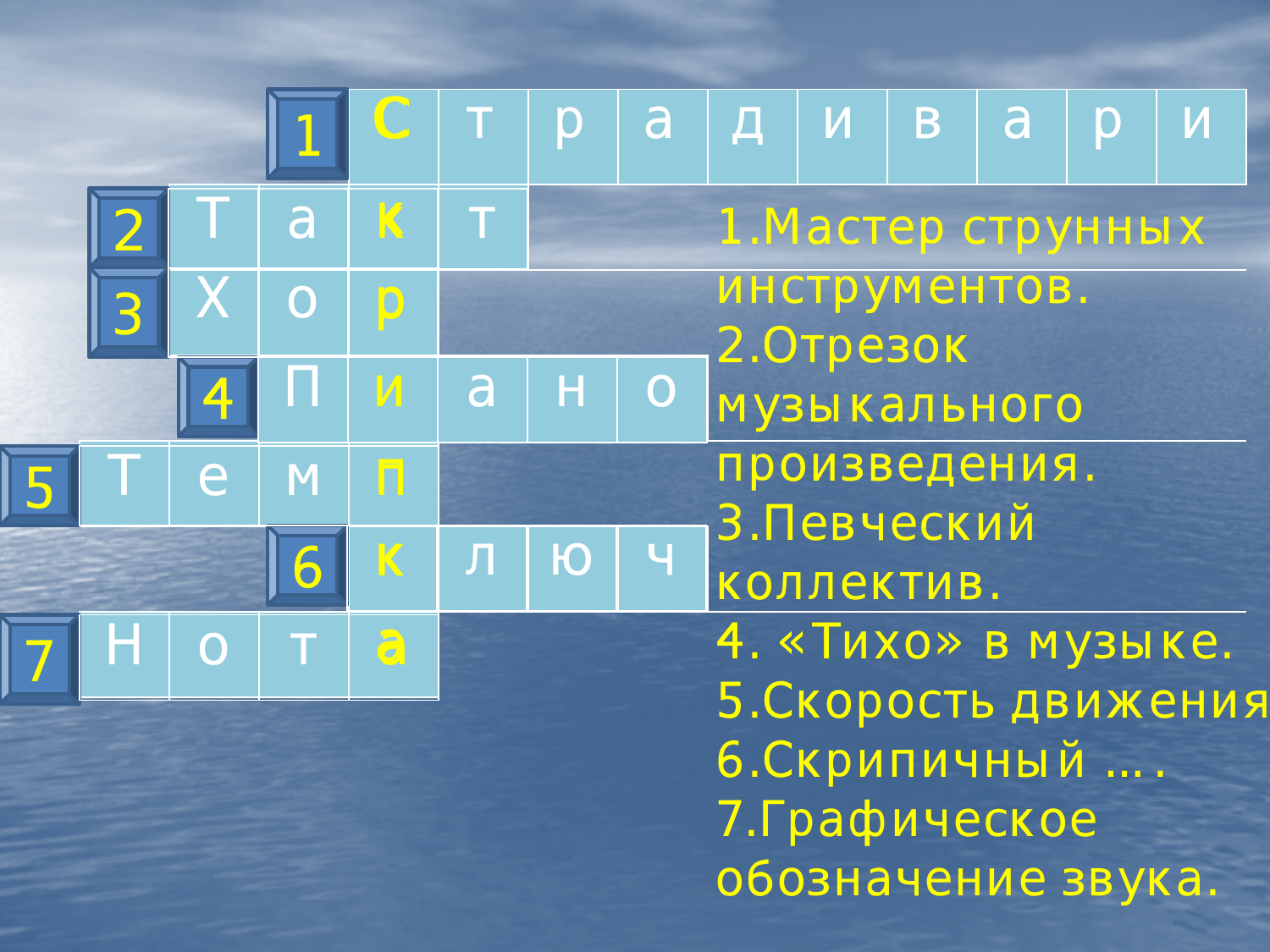

#
|  |  |  | С |  |  |  |  |  |  |  |  |  |
| --- | --- | --- | --- | --- | --- | --- | --- | --- | --- | --- | --- | --- |
|  |  |  | к |  |  |  |  |  |  |  |  |  |
|  |  |  | р |  |  |  |  |  |  |  |  |  |
|  |  |  | и |  |  |  |  |  |  |  |  |  |
|  |  |  | п |  |  |  |  |  |  |  |  |  |
|  |  |  | к |  |  |  |  |  |  |  |  |  |
|  |  |  | а |  |  |  |  |  |  |  |  |  |
1
| С | т | р | а | д | и | в | а | р | и |
| --- | --- | --- | --- | --- | --- | --- | --- | --- | --- |
2
| Т | а | к | т |
| --- | --- | --- | --- |
1.Мастер струнных инструментов.
2.Отрезок музыкального произведения.
3.Певческий коллектив.
4. «Тихо» в музыке.
5.Скорость движения.
6.Скрипичный ….
7.Графическое обозначение звука.
3
| Х | о | р |
| --- | --- | --- |
4
| П | и | а | н | о |
| --- | --- | --- | --- | --- |
5
| Т | е | м | п |
| --- | --- | --- | --- |
6
| к | л | ю | ч |
| --- | --- | --- | --- |
7
| Н | о | т | а |
| --- | --- | --- | --- |